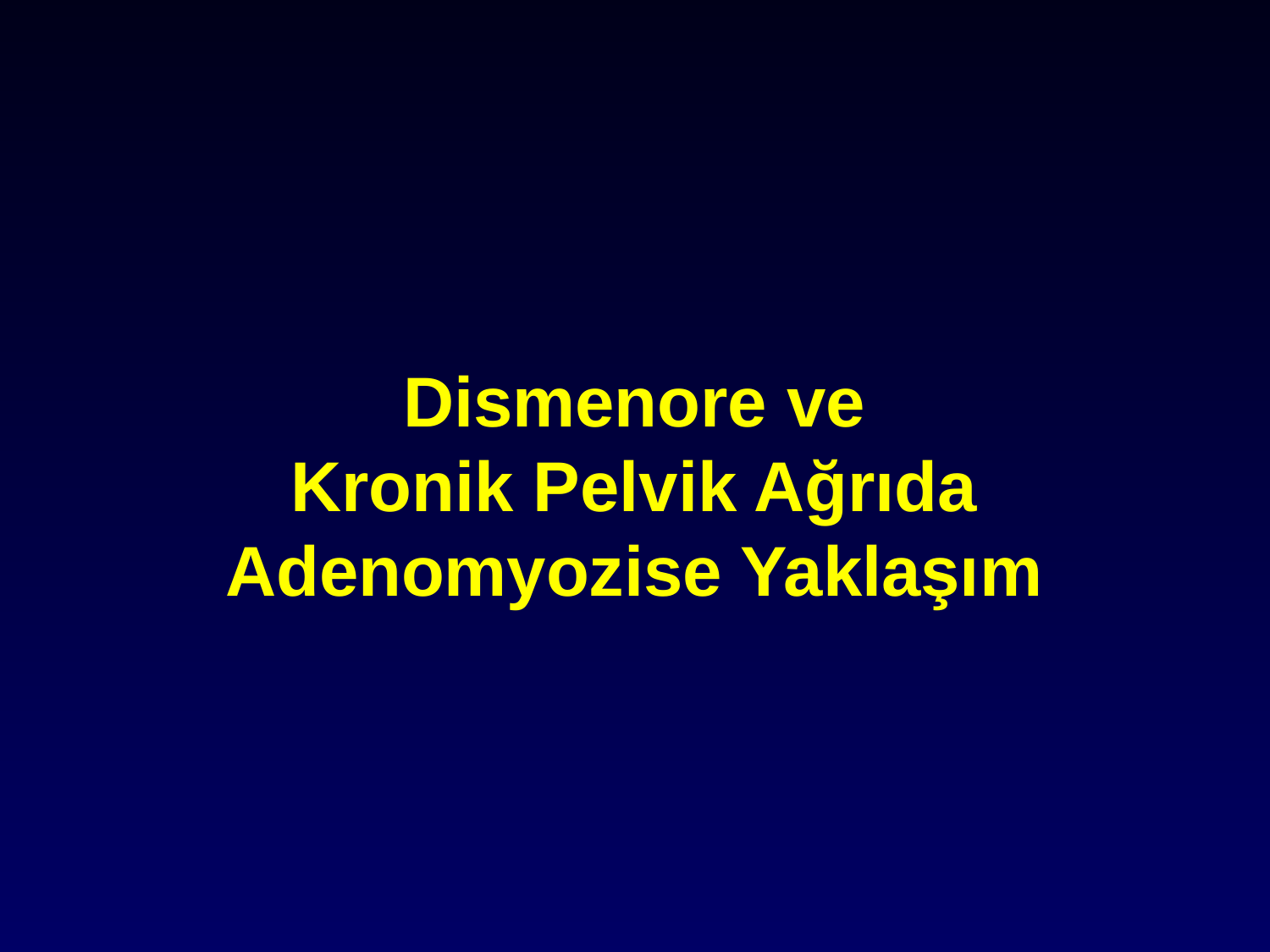

# Dismenore ve Kronik Pelvik Ağrıda Adenomyozise Yaklaşım